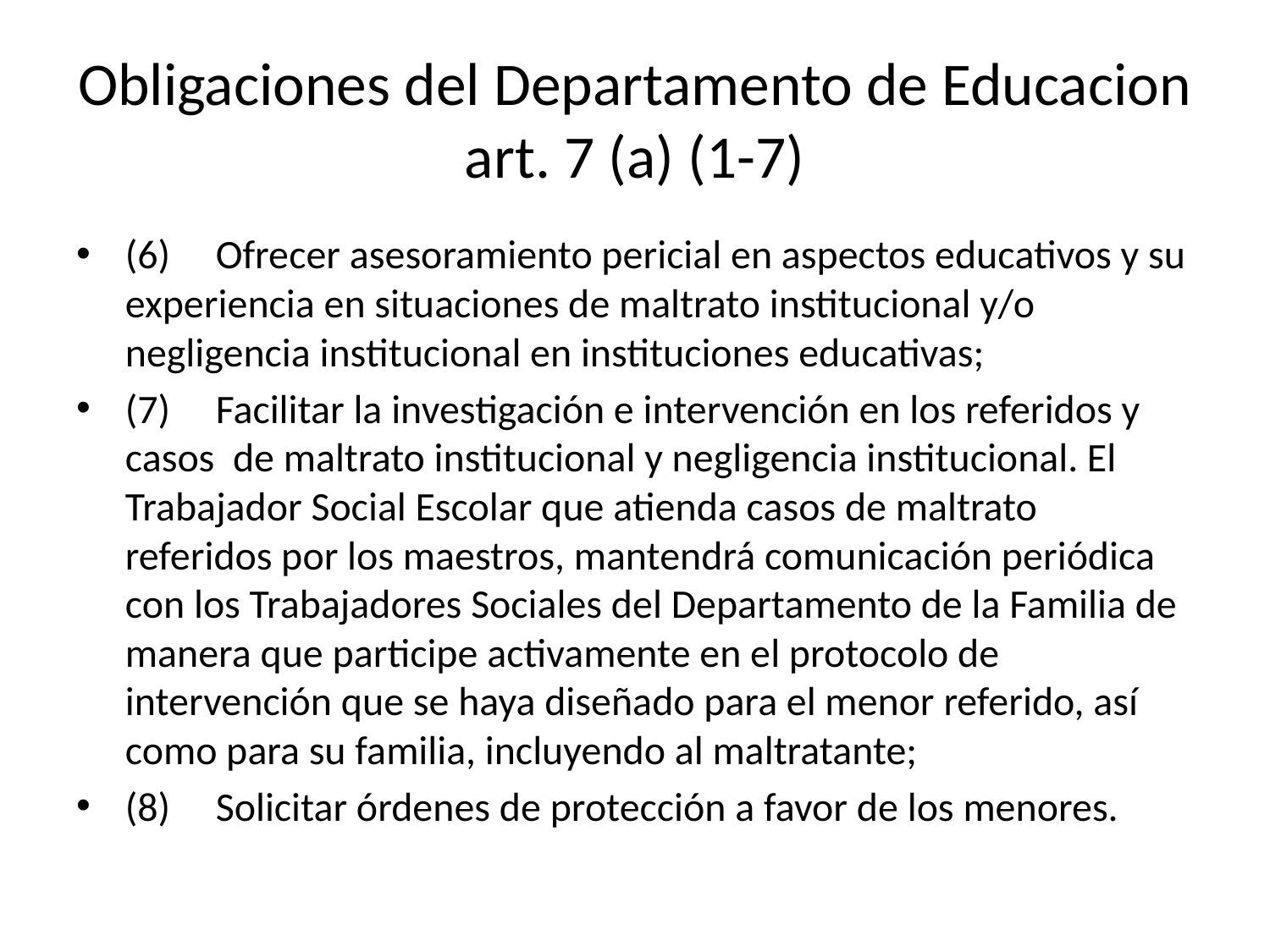

# Obligaciones del Departamento de Educacion art. 7 (a) (1-7)
(6)     Ofrecer asesoramiento pericial en aspectos educativos y su experiencia en situaciones de maltrato institucional y/o negligencia institucional en instituciones educativas;
(7)     Facilitar la investigación e intervención en los referidos y casos  de maltrato institucional y negligencia institucional. El Trabajador Social Escolar que atienda casos de maltrato referidos por los maestros, mantendrá comunicación periódica con los Trabajadores Sociales del Departamento de la Familia de manera que participe activamente en el protocolo de intervención que se haya diseñado para el menor referido, así como para su familia, incluyendo al maltratante;
(8)     Solicitar órdenes de protección a favor de los menores.